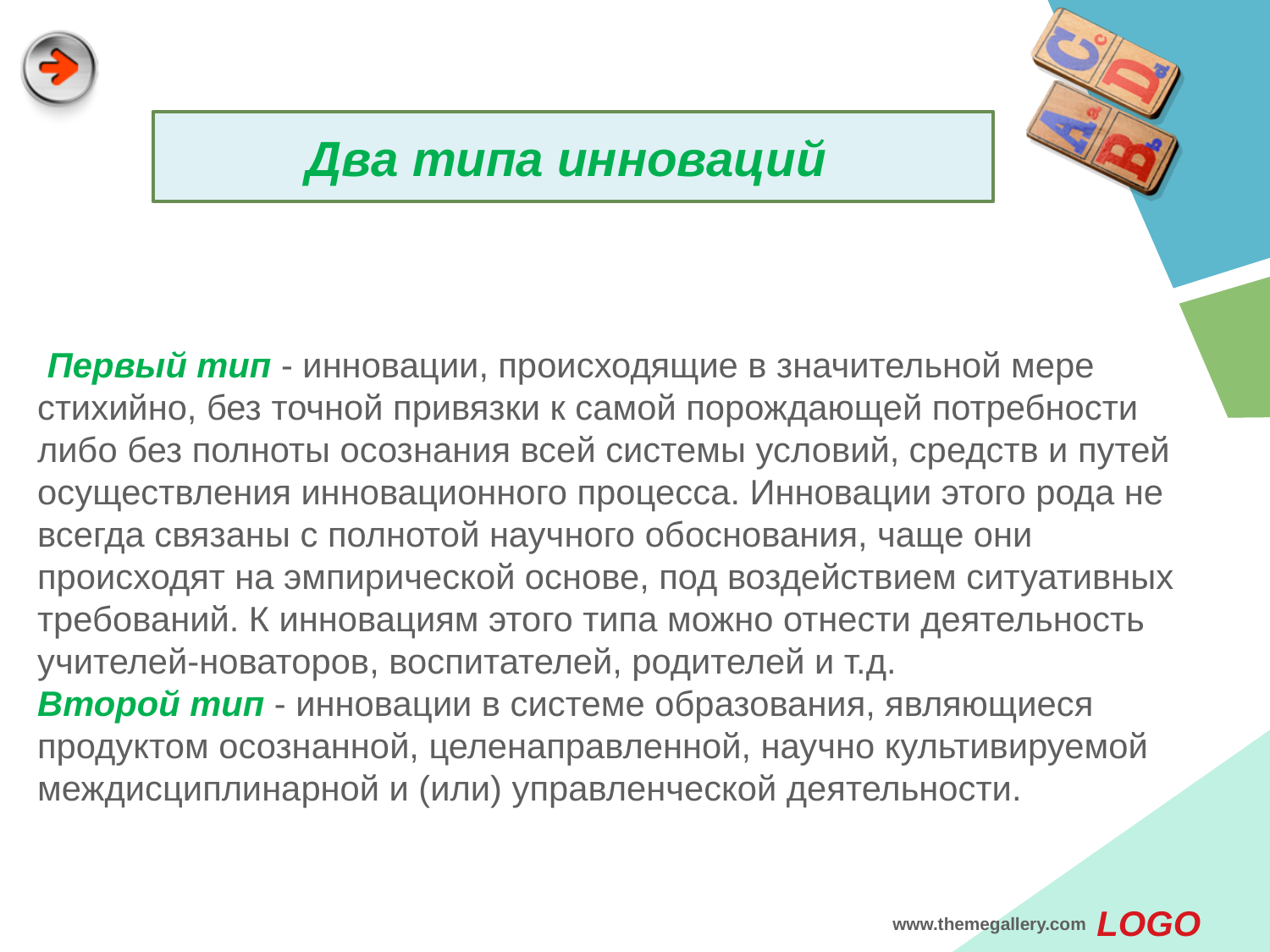

Два типа инноваций
 Первый тип - инновации, происходящие в значительной мере стихийно, без точной привязки к самой порождающей потребности либо без полноты осознания всей системы условий, средств и путей осуществления инновационного процесса. Инновации этого рода не всегда связаны с полнотой научного обоснования, чаще они происходят на эмпирической основе, под воздействием ситуативных требований. К инновациям этого типа можно отнести деятельность учителей-новаторов, воспитателей, родителей и т.д.
Второй тип - инновации в системе образования, являющиеся продуктом осознанной, целенаправленной, научно культивируемой междисциплинарной и (или) управленческой деятельности.
www.themegallery.com